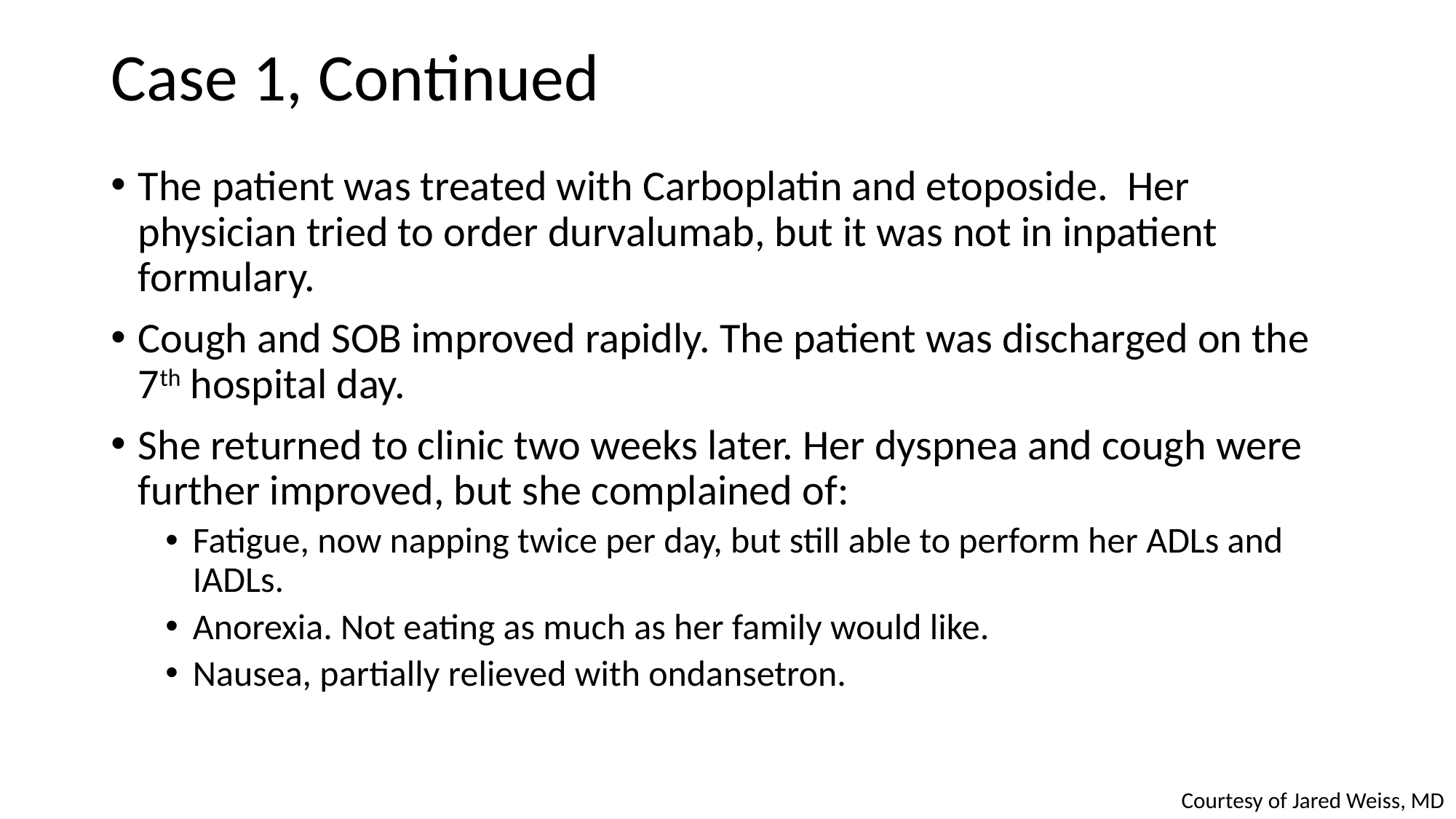

# Case 1, Continued
The patient was treated with Carboplatin and etoposide.  Her physician tried to order durvalumab, but it was not in inpatient formulary.
Cough and SOB improved rapidly. The patient was discharged on the 7th hospital day.
She returned to clinic two weeks later. Her dyspnea and cough were further improved, but she complained of:
Fatigue, now napping twice per day, but still able to perform her ADLs and IADLs.
Anorexia. Not eating as much as her family would like.
Nausea, partially relieved with ondansetron.
Courtesy of Jared Weiss, MD